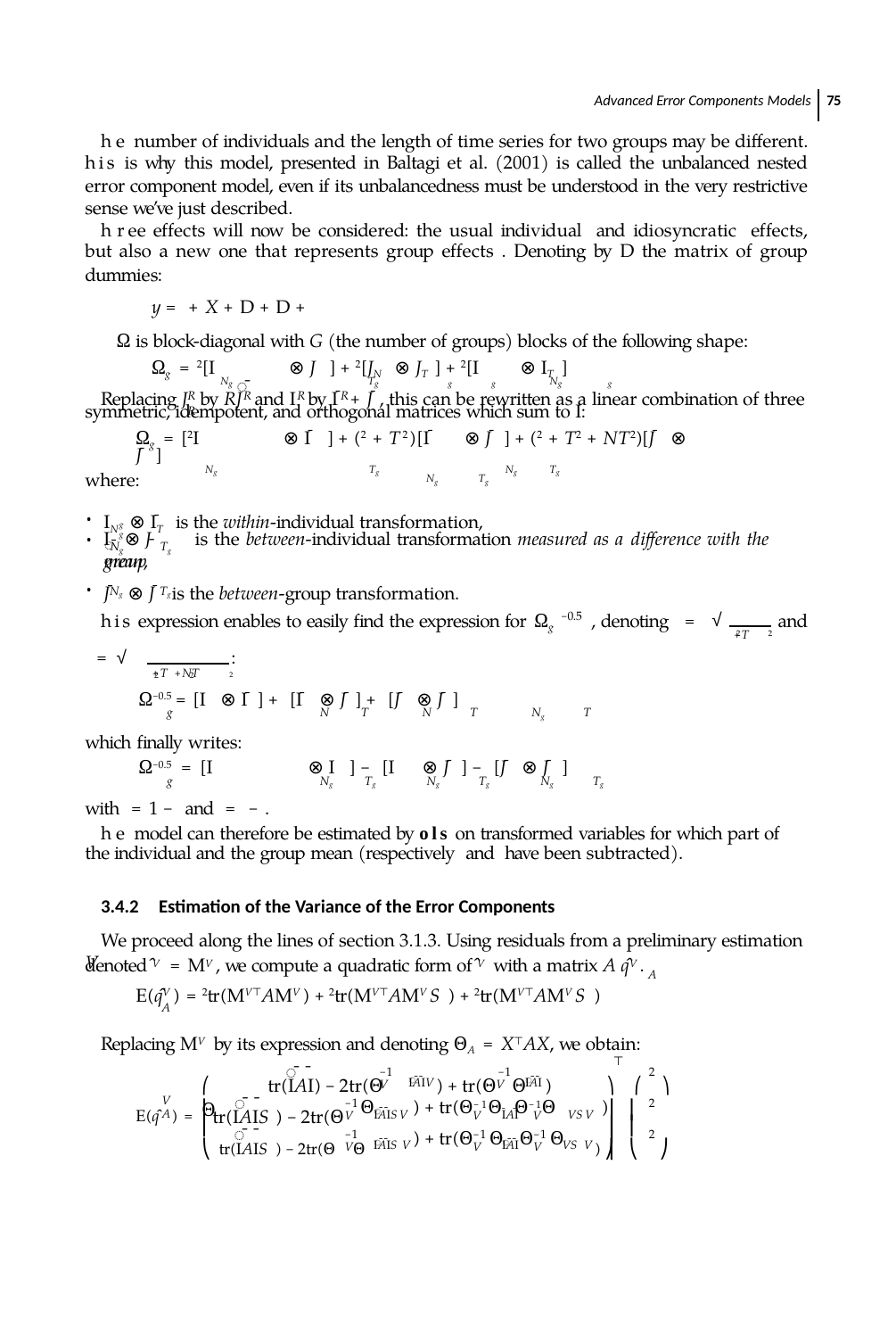

Advanced Error Components Models  75

he number of individuals and the length of time series for two groups may be different. his is why this model, presented in Baltagi et al. (2001) is called the unbalanced nested error component model, even if its unbalancedness must be understood in the very restrictive sense we’ve just described.
hree effects will now be considered: the usual individual  and idiosyncratic  effects, but also a new one that represents group effects . Denoting by D the matrix of group dummies:
y =  + X + D + D +
Ω is block-diagonal with G (the number of groups) blocks of the following shape:
Ωg = 2[I	⊗ J ] + 2[JN ⊗ JT ] + 2[I	⊗ IT ]
  Ng	Tg		g	g	  Ng	g

̄
Replacing J by RJ and I by Ī + J̄ , this can be rewritten as a linear combination of three
R	R	R	R	R
symmetric, idempotent, and orthogonal matrices which sum to I:
Ωg = [2I	⊗ Ī ] + (2 + T2)[Ī	⊗ J̄ ] + (2 + T2 + NT2)[J̄  ⊗ J̄ ]
 Ng	Tg			Ng	Tg				Ng	Tg
where:
IN ⊗ ĪT is the within-individual transformation,
g	g
̄	̄
I	⊗ J	is the between-individual transformation measured as a difference with the group
N	Tg
g
mean,
J̄  ⊗ J̄  is the between-group transformation.
Ng	Tg

−0.5
√
his expression enables to easily ﬁnd the expression for  Ωg	, denoting  =
and

 +T
2	2

 = √
:

 +T +NT

2	2	2

 Ω−0.5 = [I  ⊗ Ī ] +  [Ī ⊗ J̄ ] +  [J̄  ⊗ J̄ ]
g	N	T	  N	T	 Ng	T
which ﬁnally writes:
 Ω−0.5 = [I	⊗ I ] −  [I	⊗ J̄ ] −  [J̄  ⊗ J̄ ]
g	Ng	Tg	  Ng	Tg	 Ng	Tg
with  = 1 −  and  =  − .
he model can therefore be estimated by ols on transformed variables for which part of the individual and the group mean (respectively  and  have been subtracted).

3.4.2  Estimation of the Variance of the Error Components
We proceed along the lines of section 3.1.3. Using residuals from a preliminary estimation V
denoted ̂V = MV , we compute a quadratic form of ̂V with a matrix A q̂V .
A
E(q̂V ) = 2tr(MV⊤AMV ) + 2tr(MV⊤AMV S ) + 2tr(MV⊤AMV S )
A
Replacing MV by its expression and denoting ΘA = X⊤AX, we obtain:
⊤
̄ ̄
−1	−1
2

) + tr(Θ  Θ  )	⎞ ⎛	⎞
⎛	tr(IAI) − 2tr(Θ  Θ
̄ ̄
̄ ̄

IAIV
IAI
V
V
̄ ̄
V
−1
2
E(q̂ ) =  tr(IAIS ) − 2tr(Θ
Θ
) + tr(Θ−1Θ̄ ̄Θ−1Θ	)
⎜
⎟ ⎜	⎟
̄ ̄
A
IAIS V
IAI	VS V

V
V
V
⎟ ⎜	⎟
⎜
̄ ̄
2
−1
−1
−1
) + tr(Θ  Θ
Θ  Θ
⎝ tr(IAIS ) − 2tr(Θ  Θ
) ⎠ ⎝  ⎠
̄ ̄
̄ ̄

IAIS V
IAI
VS V
V
V
V